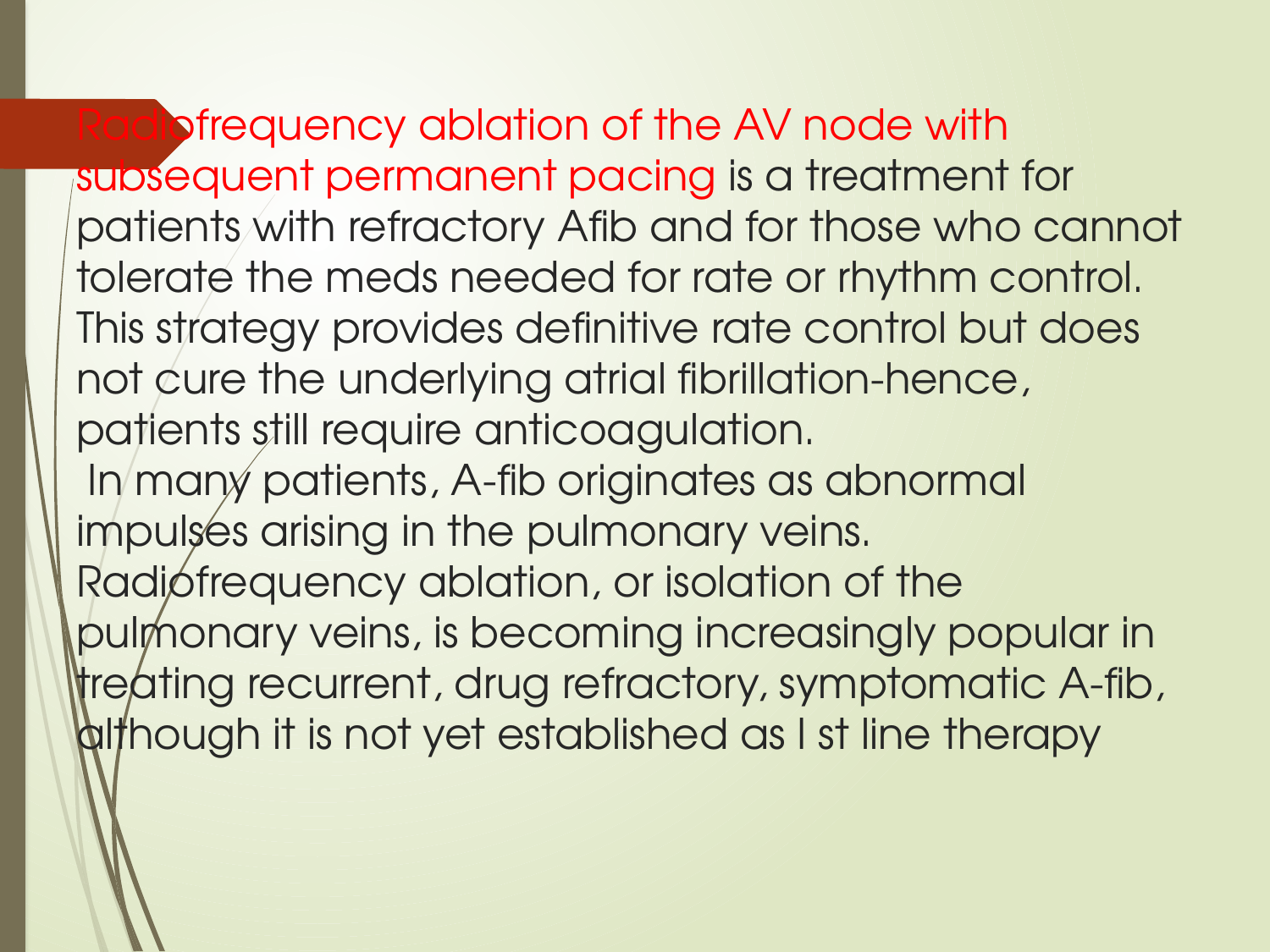

# Radiofrequency ablation of the AV node with subsequent permanent pacing is a treatment for patients with refractory Afib and for those who cannot tolerate the meds needed for rate or rhythm control. This strategy provides definitive rate control but does not cure the underlying atrial fibrillation-hence, patients still require anticoagulation.
 In many patients, A-fib originates as abnormal impulses arising in the pulmonary veins. Radiofrequency ablation, or isolation of the pulmonary veins, is becoming increasingly popular in treating recurrent, drug refractory, symptomatic A-fib, although it is not yet established as I st line therapy